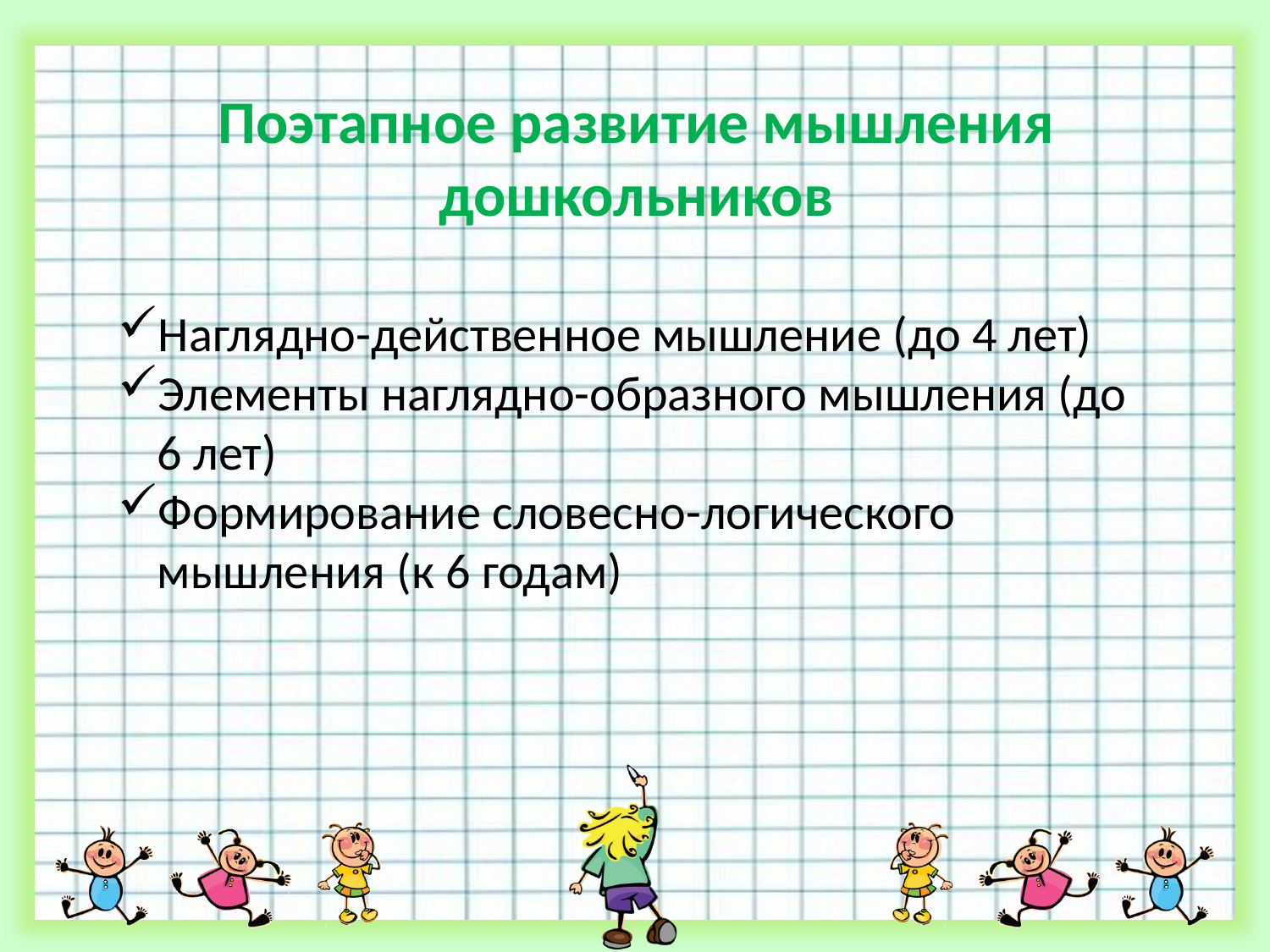

# Поэтапное развитие мышления дошкольников
Наглядно-действенное мышление (до 4 лет)
Элементы наглядно-образного мышления (до 6 лет)
Формирование словесно-логического мышления (к 6 годам)